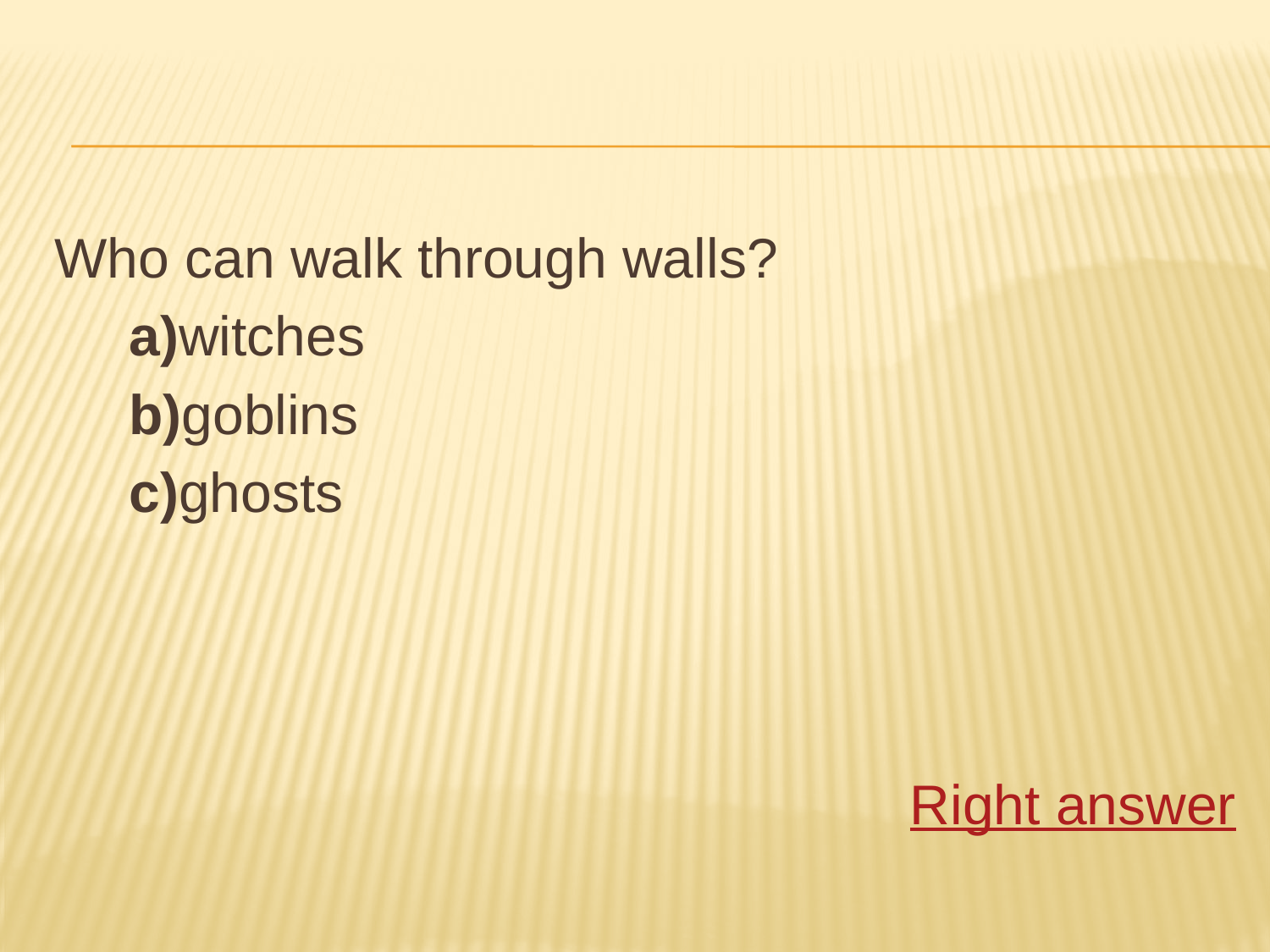

#
Who can walk through walls?
a)witches
b)goblins
c)ghosts

Right answer